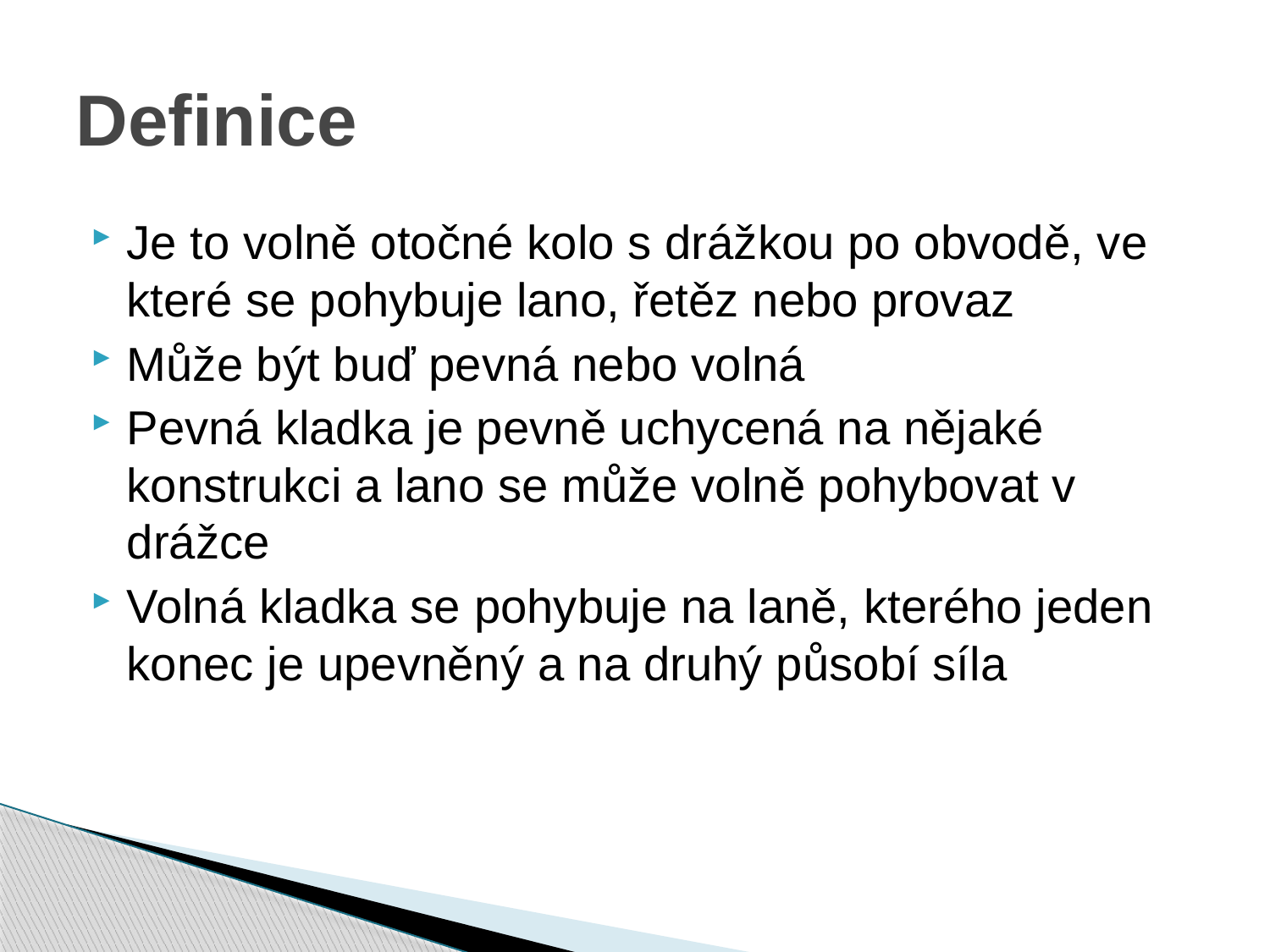

# Definice
Je to volně otočné kolo s drážkou po obvodě, ve které se pohybuje lano, řetěz nebo provaz
Může být buď pevná nebo volná
Pevná kladka je pevně uchycená na nějaké konstrukci a lano se může volně pohybovat v drážce
Volná kladka se pohybuje na laně, kterého jeden konec je upevněný a na druhý působí síla